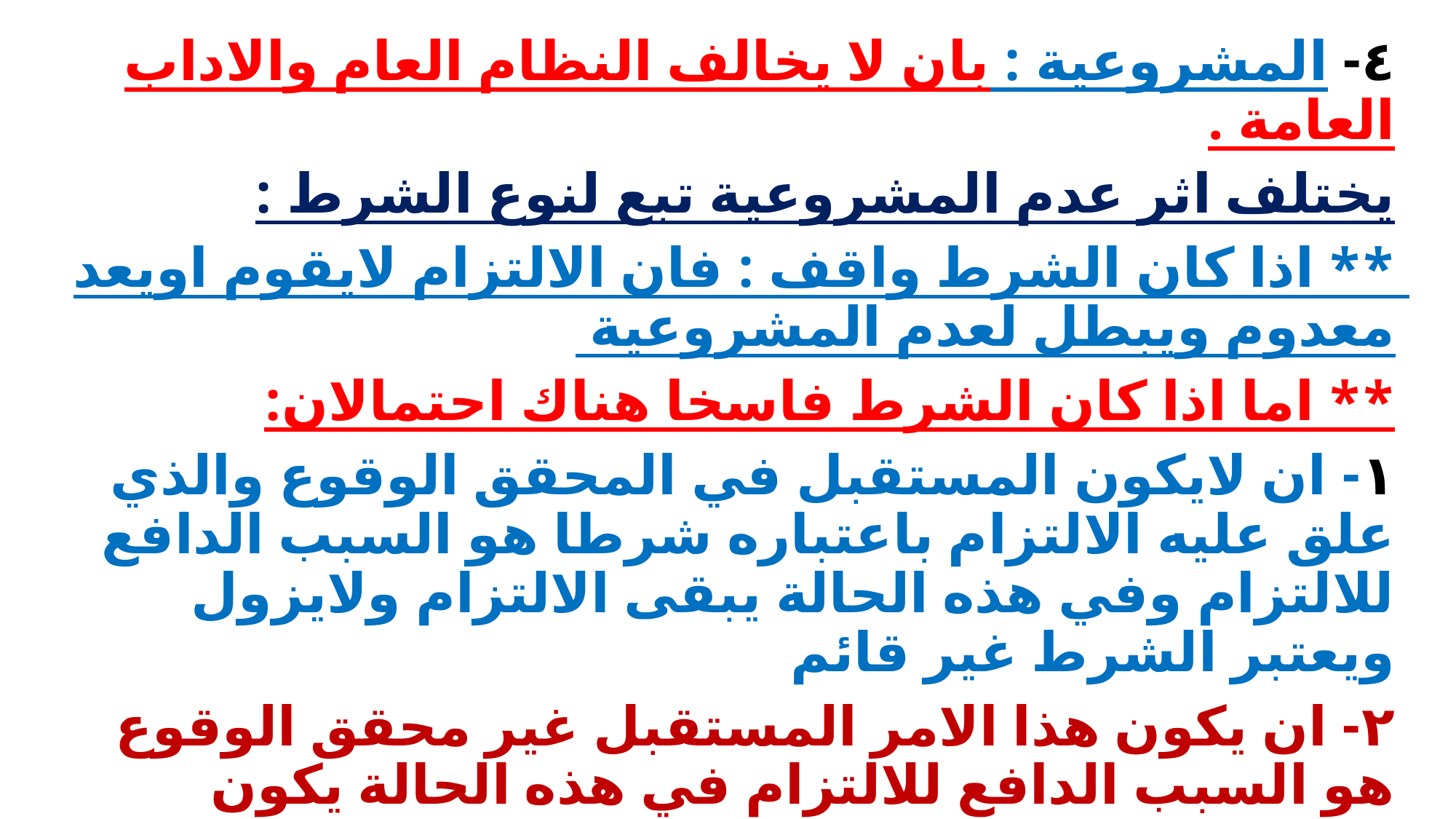

٤- المشروعية : بان لا يخالف النظام العام والاداب العامة .
يختلف اثر عدم المشروعية تبع لنوع الشرط :
** اذا كان الشرط واقف : فان الالتزام لايقوم اويعد معدوم ويبطل لعدم المشروعية
** اما اذا كان الشرط فاسخا هناك احتمالان:
١- ان لايكون المستقبل في المحقق الوقوع والذي علق عليه الالتزام باعتباره شرطا هو السبب الدافع للالتزام وفي هذه الحالة يبقى الالتزام ولايزول ويعتبر الشرط غير قائم
٢- ان يكون هذا الامر المستقبل غير محقق الوقوع هو السبب الدافع للالتزام في هذه الحالة يكون الشرط عنصر جوهري في الالتزام فيبطل الشرط والالتزام